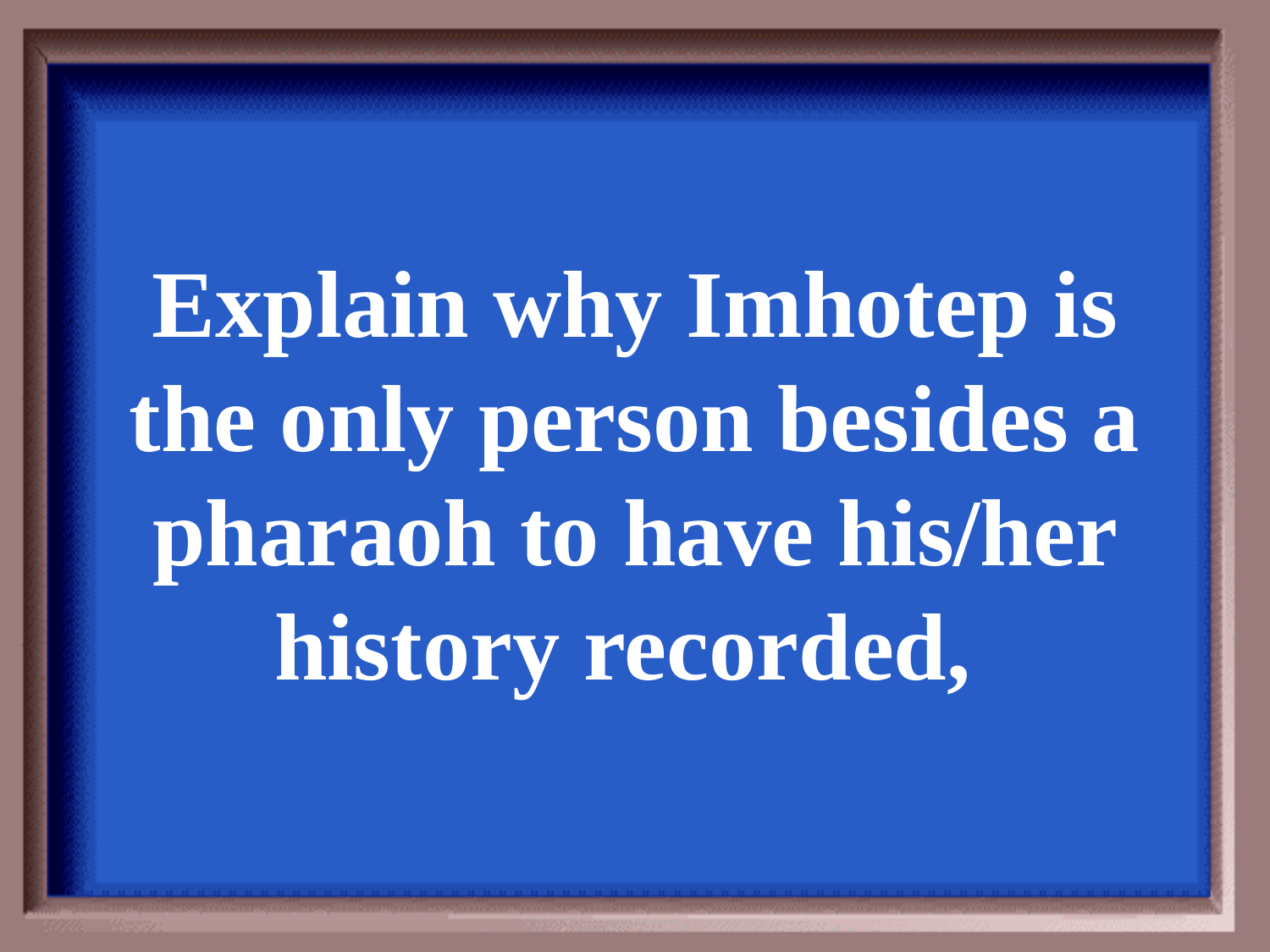

Explain why Imhotep is the only person besides a pharaoh to have his/her history recorded,